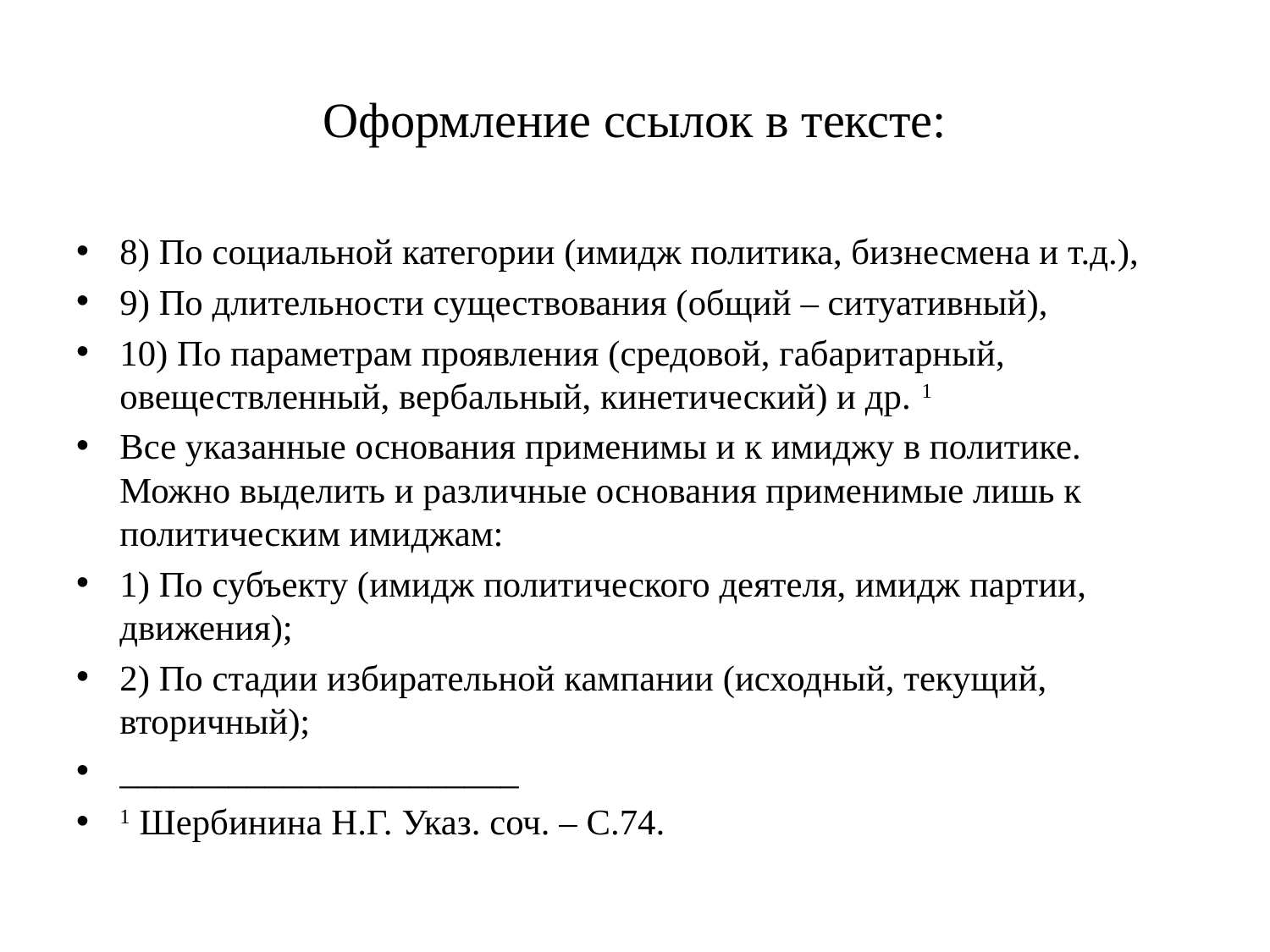

# Оформление ссылок в тексте:
8) По социальной категории (имидж политика, бизнесмена и т.д.),
9) По длительности существования (общий – ситуативный),
10) По параметрам проявления (средовой, габаритарный, овеществленный, вербальный, кинетический) и др. 1
Все указанные основания применимы и к имиджу в политике. Можно выделить и различные основания применимые лишь к политическим имиджам:
1) По субъекту (имидж политического деятеля, имидж партии, движения);
2) По стадии избирательной кампании (исходный, текущий, вторичный);
______________________
1 Шербинина Н.Г. Указ. соч. – С.74.